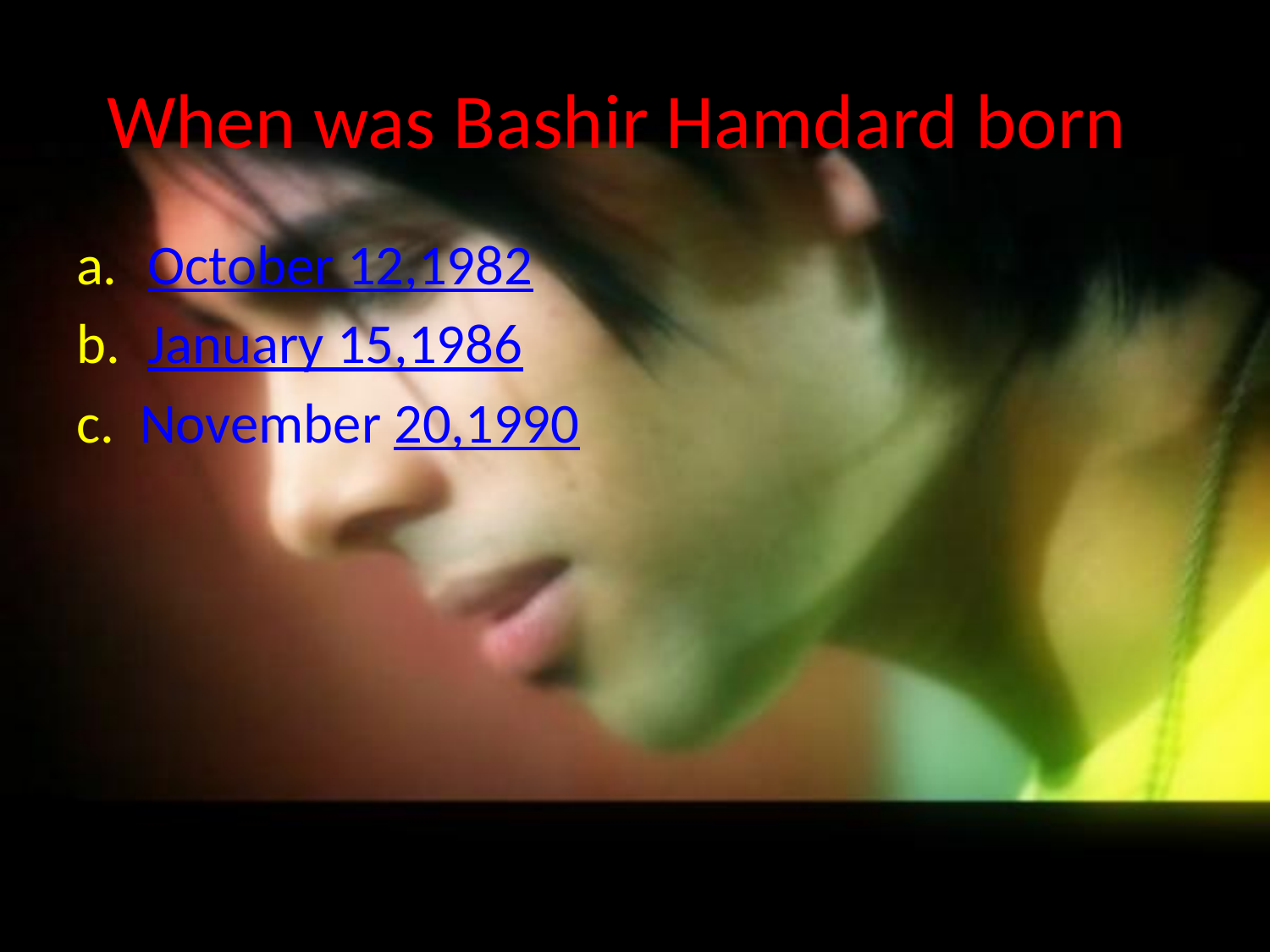

# When was Bashir Hamdard born?
October 12,1982
January 15,1986
c.  November 20,1990